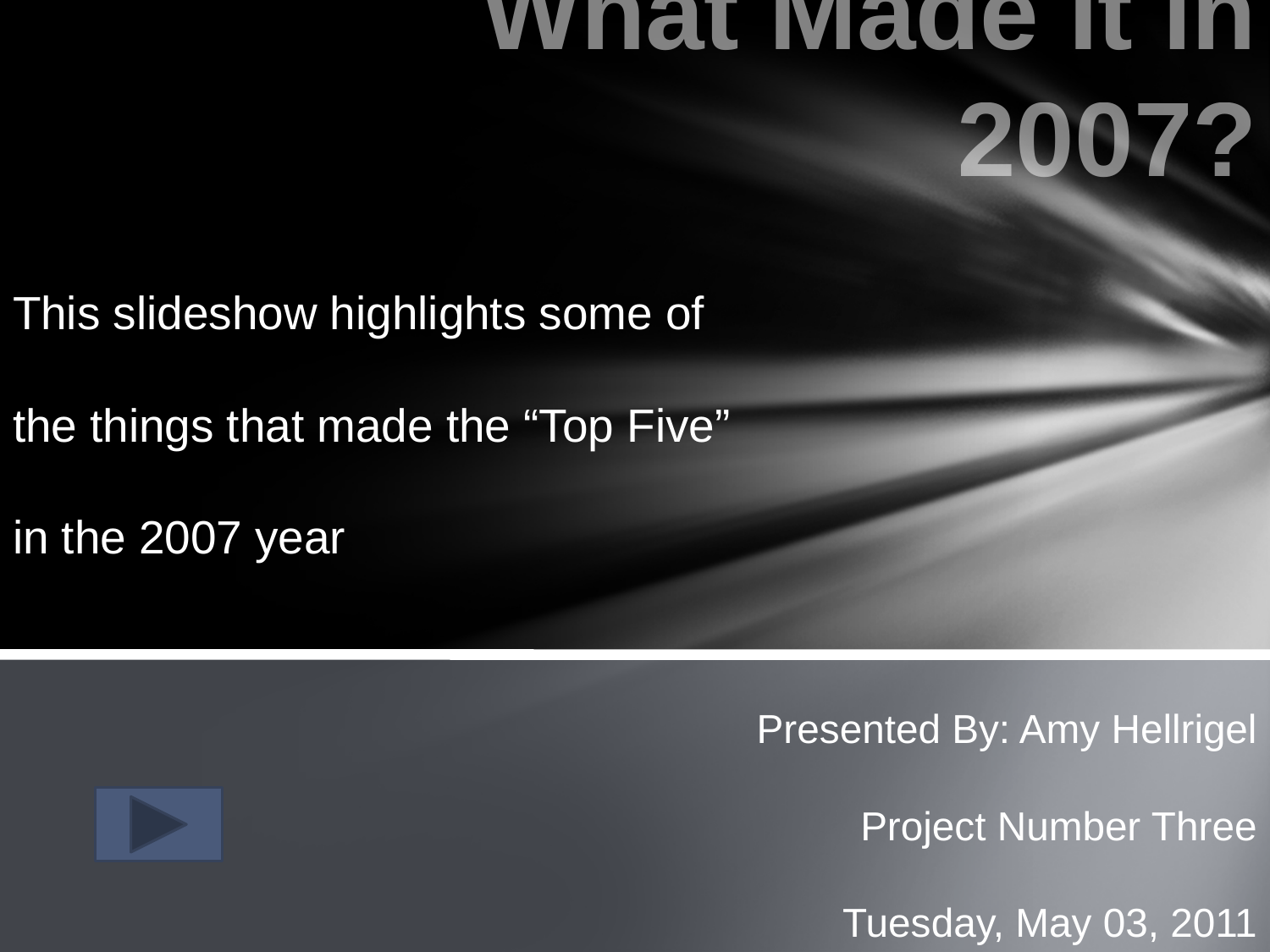

# What Made It in 2007?
This slideshow highlights some of

the things that made the “Top Five”

in the 2007 year
Presented By: Amy Hellrigel

Project Number Three

Tuesday, May 03, 2011